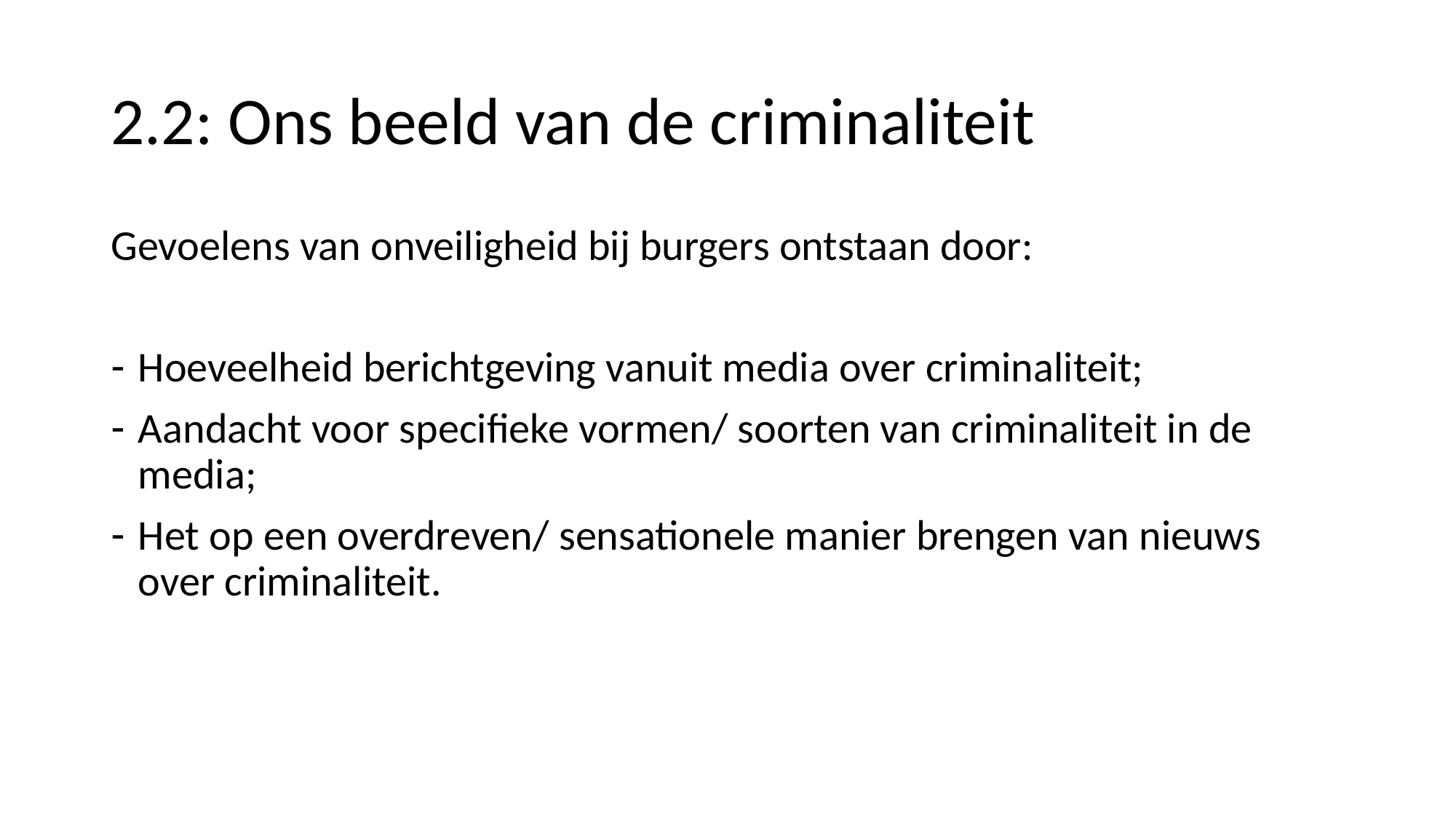

# 2.2: Ons beeld van de criminaliteit
Gevoelens van onveiligheid bij burgers ontstaan door:

Hoeveelheid berichtgeving vanuit media over criminaliteit;
Aandacht voor specifieke vormen/ soorten van criminaliteit in de media;
Het op een overdreven/ sensationele manier brengen van nieuws over criminaliteit.